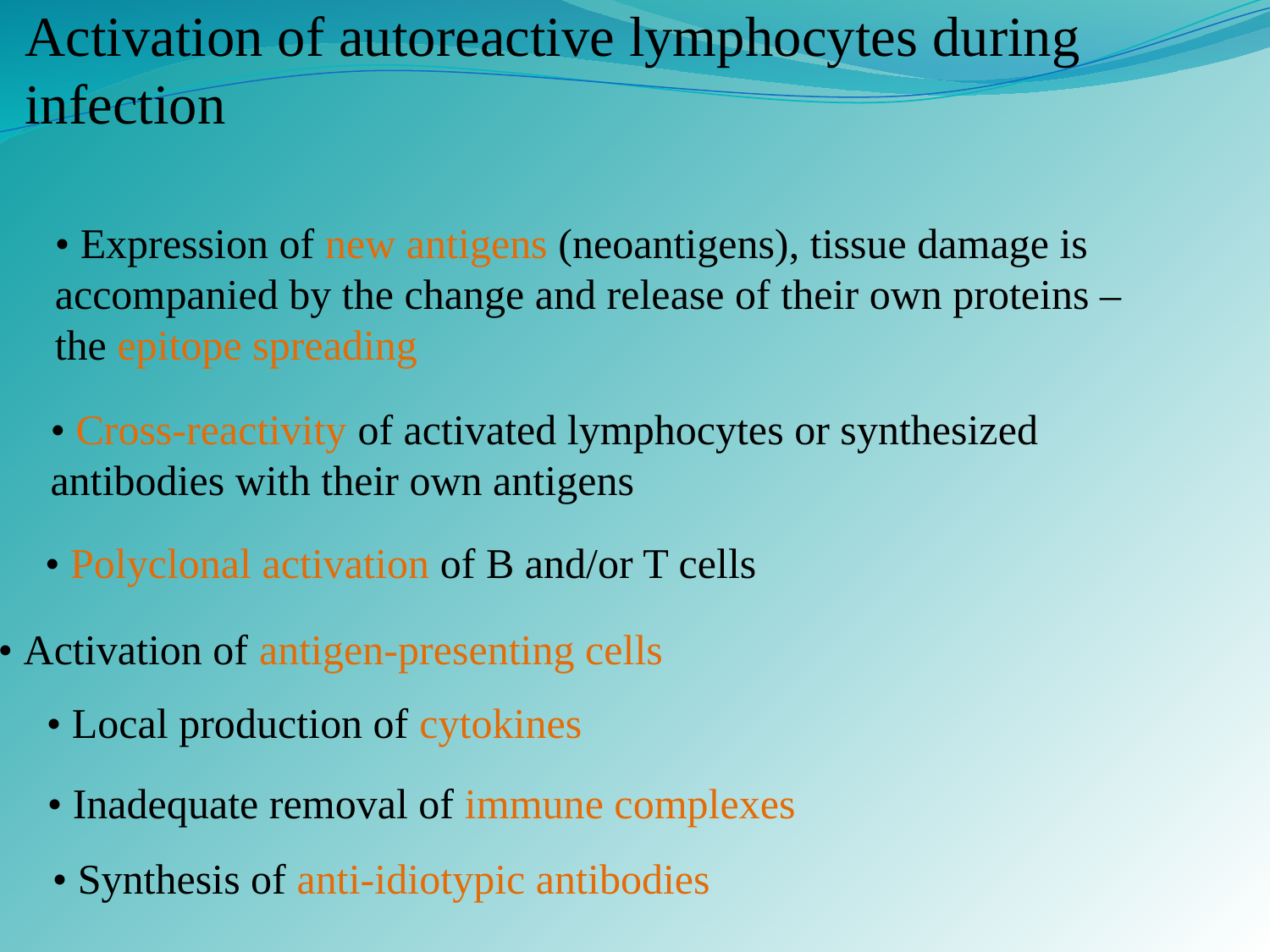

Activation of autoreactive lymphocytes during infection

• Expression of new antigens (neoantigens), tissue damage is accompanied by the change and release of their own proteins – the epitope spreading

• Cross-reactivity of activated lymphocytes or synthesized antibodies with their own antigens

• Polyclonal activation of B and/or T cells

• Activation of antigen-presenting cells
• Local production of cytokines

• Inadequate removal of immune complexes

• Synthesis of anti-idiotypic antibodies